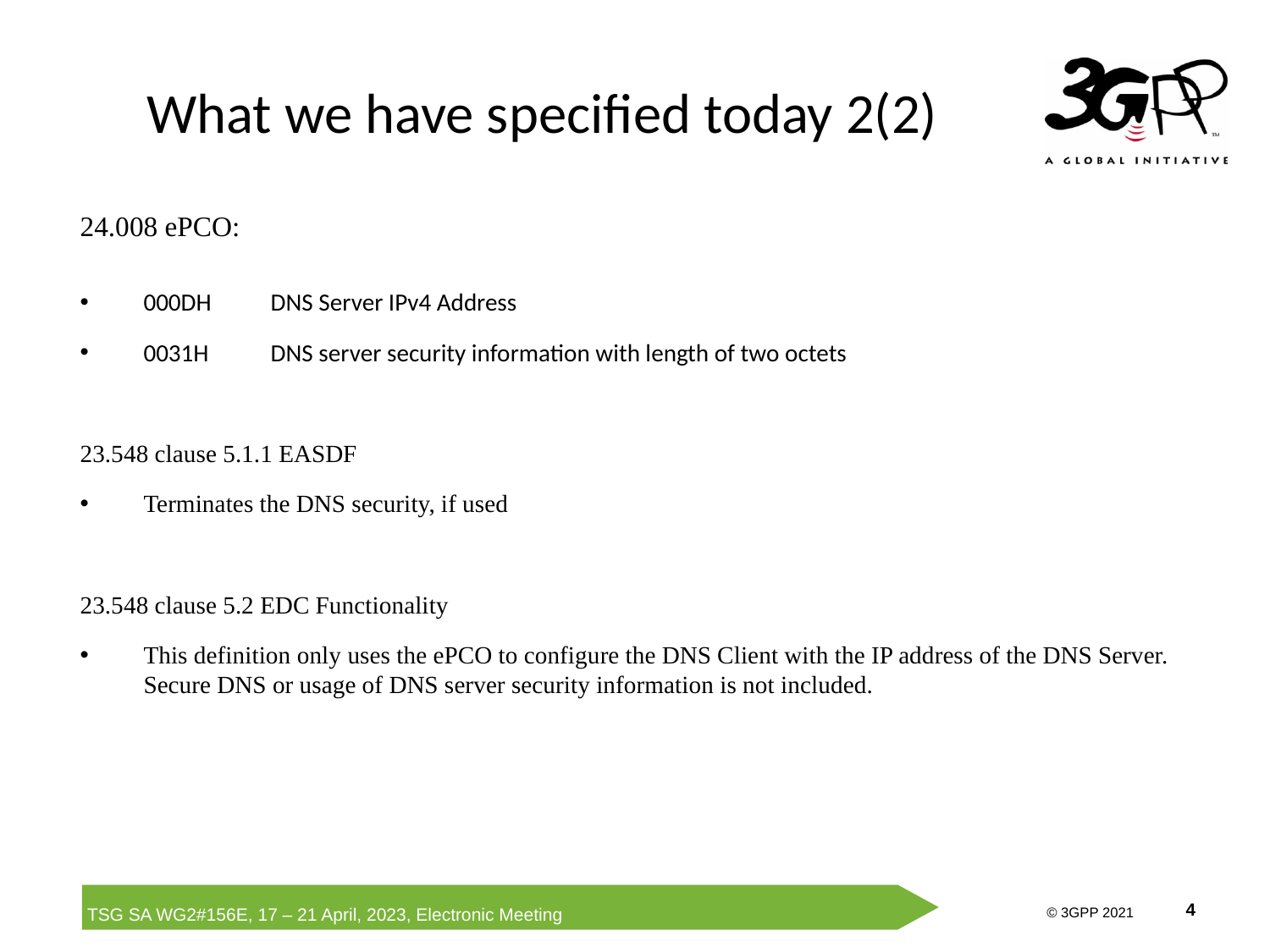

# What we have specified today 2(2)
24.008 ePCO:

000DH	DNS Server IPv4 Address
0031H	DNS server security information with length of two octets

23.548 clause 5.1.1 EASDF
Terminates the DNS security, if used

23.548 clause 5.2 EDC Functionality
This definition only uses the ePCO to configure the DNS Client with the IP address of the DNS Server. Secure DNS or usage of DNS server security information is not included.